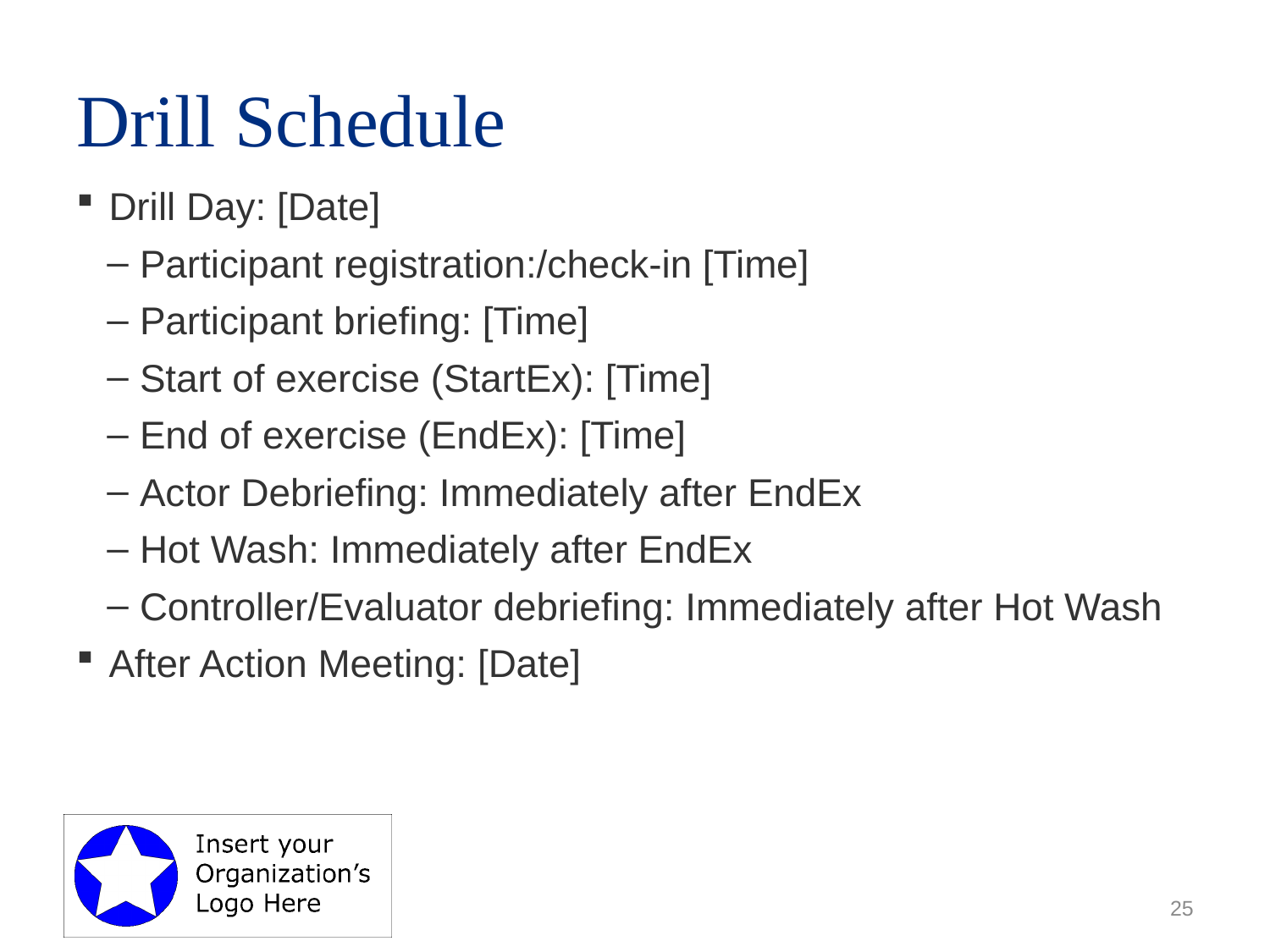

# Drill Schedule
Drill Day: [Date]
Participant registration:/check-in [Time]
Participant briefing: [Time]
Start of exercise (StartEx): [Time]
End of exercise (EndEx): [Time]
Actor Debriefing: Immediately after EndEx
Hot Wash: Immediately after EndEx
Controller/Evaluator debriefing: Immediately after Hot Wash
After Action Meeting: [Date]
25